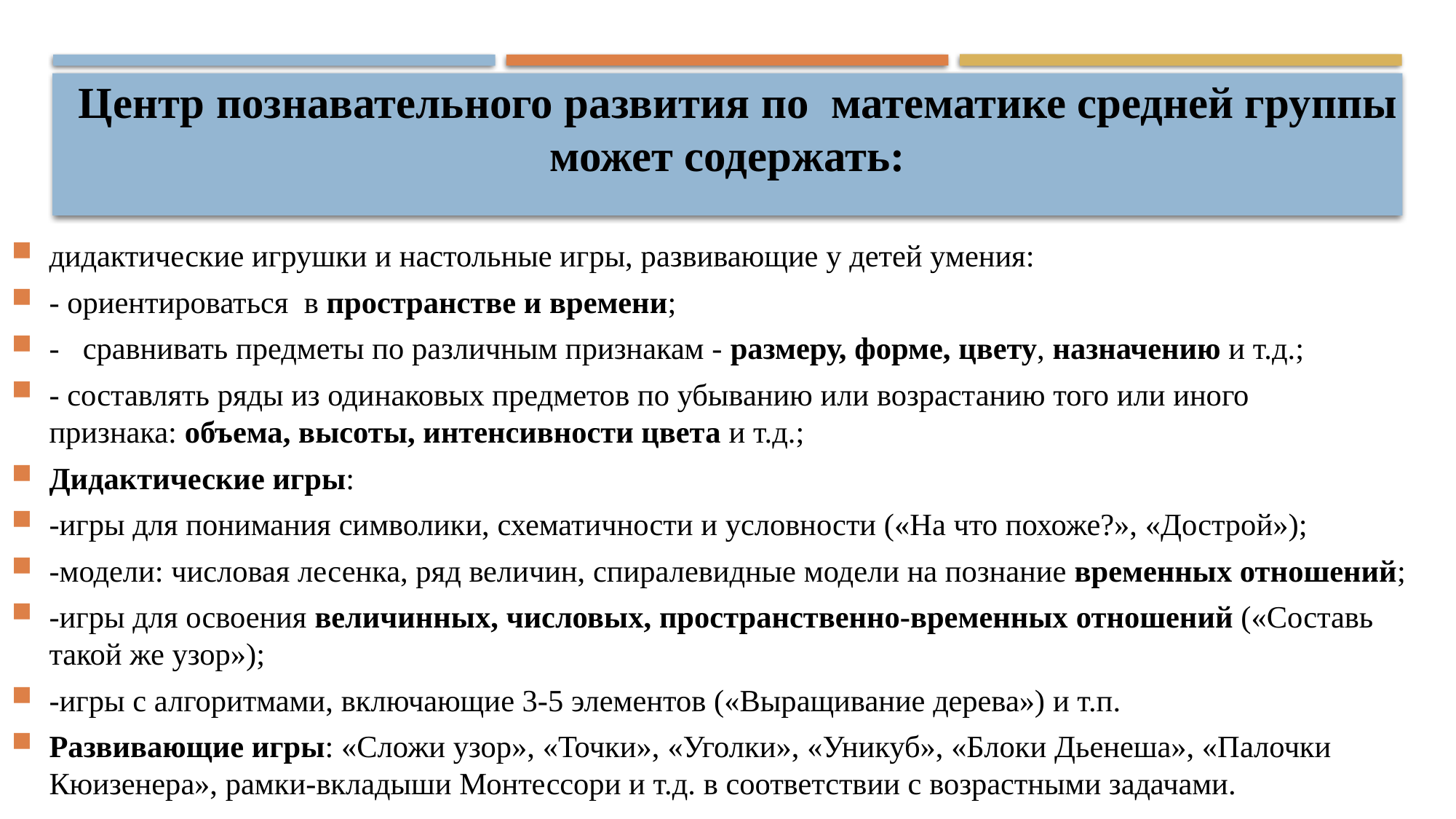

Центр познавательного развития по  математике средней группы может содержать:

дидактические игрушки и настольные игры, развивающие у детей умения:
- ориентироваться  в пространстве и времени;
-   сравнивать предметы по различным признакам - размеру, форме, цвету, назначению и т.д.;
- составлять ряды из одинаковых предметов по убыванию или возрастанию того или иного признака: объема, высоты, интенсивности цвета и т.д.;
Дидактические игры:
-игры для понимания символики, схематичности и условности («На что похоже?», «Дострой»);
-модели: числовая лесенка, ряд величин, спиралевидные модели на познание временных отношений;
-игры для освоения величинных, числовых, пространственно-временных отношений («Составь такой же узор»);
-игры с алгоритмами, включающие 3-5 элементов («Выращивание дерева») и т.п.
Развивающие игры: «Сложи узор», «Точки», «Уголки», «Уникуб», «Блоки Дьенеша», «Палочки Кюизенера», рамки-вкладыши Монтессори и т.д. в соответствии с возрастными задачами.

#